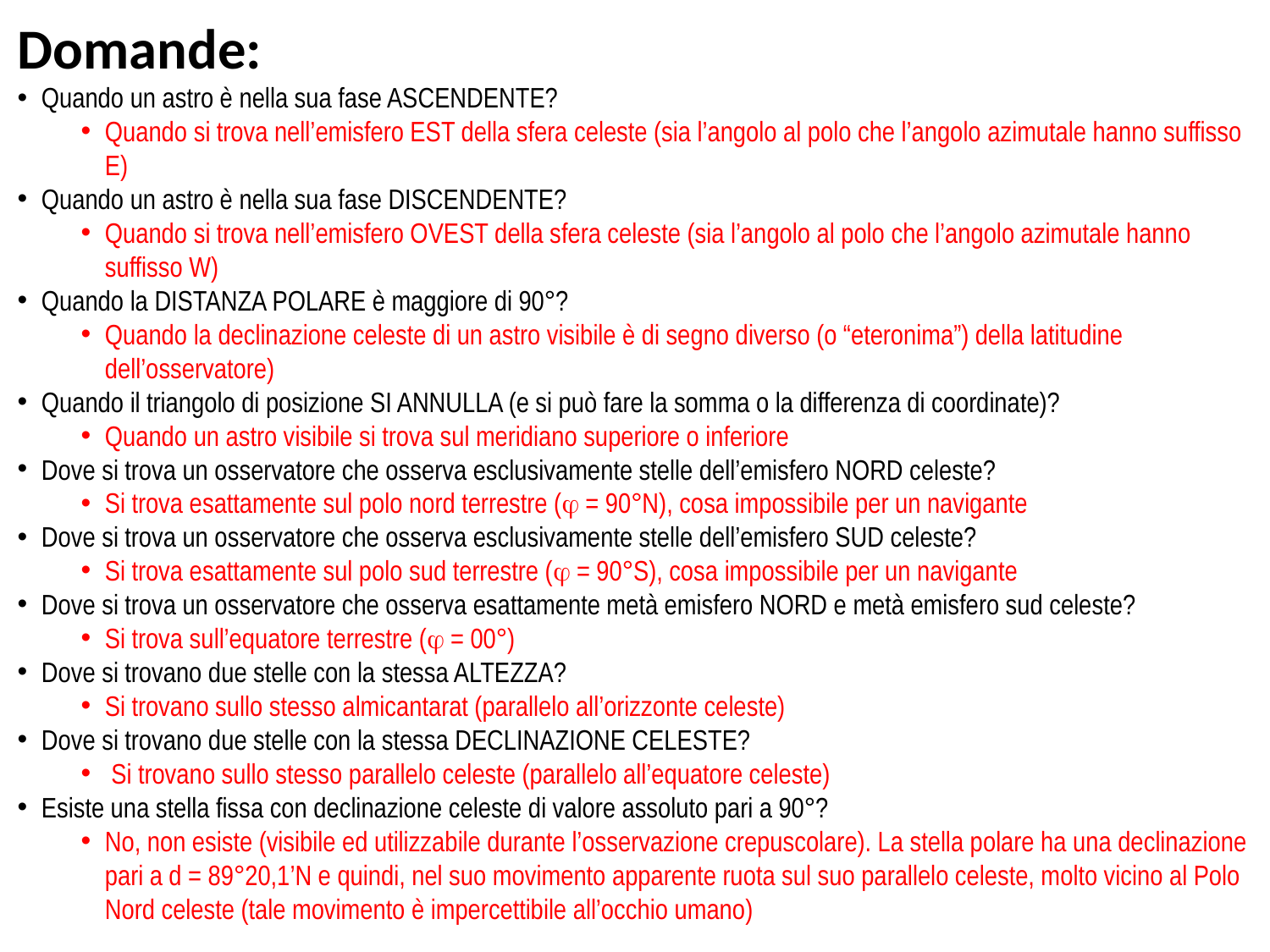

Domande:
Quando un astro è nella sua fase ASCENDENTE?
Quando si trova nell’emisfero EST della sfera celeste (sia l’angolo al polo che l’angolo azimutale hanno suffisso E)
Quando un astro è nella sua fase DISCENDENTE?
Quando si trova nell’emisfero OVEST della sfera celeste (sia l’angolo al polo che l’angolo azimutale hanno suffisso W)
Quando la DISTANZA POLARE è maggiore di 90°?
Quando la declinazione celeste di un astro visibile è di segno diverso (o “eteronima”) della latitudine dell’osservatore)
Quando il triangolo di posizione SI ANNULLA (e si può fare la somma o la differenza di coordinate)?
Quando un astro visibile si trova sul meridiano superiore o inferiore
Dove si trova un osservatore che osserva esclusivamente stelle dell’emisfero NORD celeste?
Si trova esattamente sul polo nord terrestre (ϕ = 90°N), cosa impossibile per un navigante
Dove si trova un osservatore che osserva esclusivamente stelle dell’emisfero SUD celeste?
Si trova esattamente sul polo sud terrestre (ϕ = 90°S), cosa impossibile per un navigante
Dove si trova un osservatore che osserva esattamente metà emisfero NORD e metà emisfero sud celeste?
Si trova sull’equatore terrestre (ϕ = 00°)
Dove si trovano due stelle con la stessa ALTEZZA?
Si trovano sullo stesso almicantarat (parallelo all’orizzonte celeste)
Dove si trovano due stelle con la stessa DECLINAZIONE CELESTE?
 Si trovano sullo stesso parallelo celeste (parallelo all’equatore celeste)
Esiste una stella fissa con declinazione celeste di valore assoluto pari a 90°?
No, non esiste (visibile ed utilizzabile durante l’osservazione crepuscolare). La stella polare ha una declinazione pari a d = 89°20,1’N e quindi, nel suo movimento apparente ruota sul suo parallelo celeste, molto vicino al Polo Nord celeste (tale movimento è impercettibile all’occhio umano)